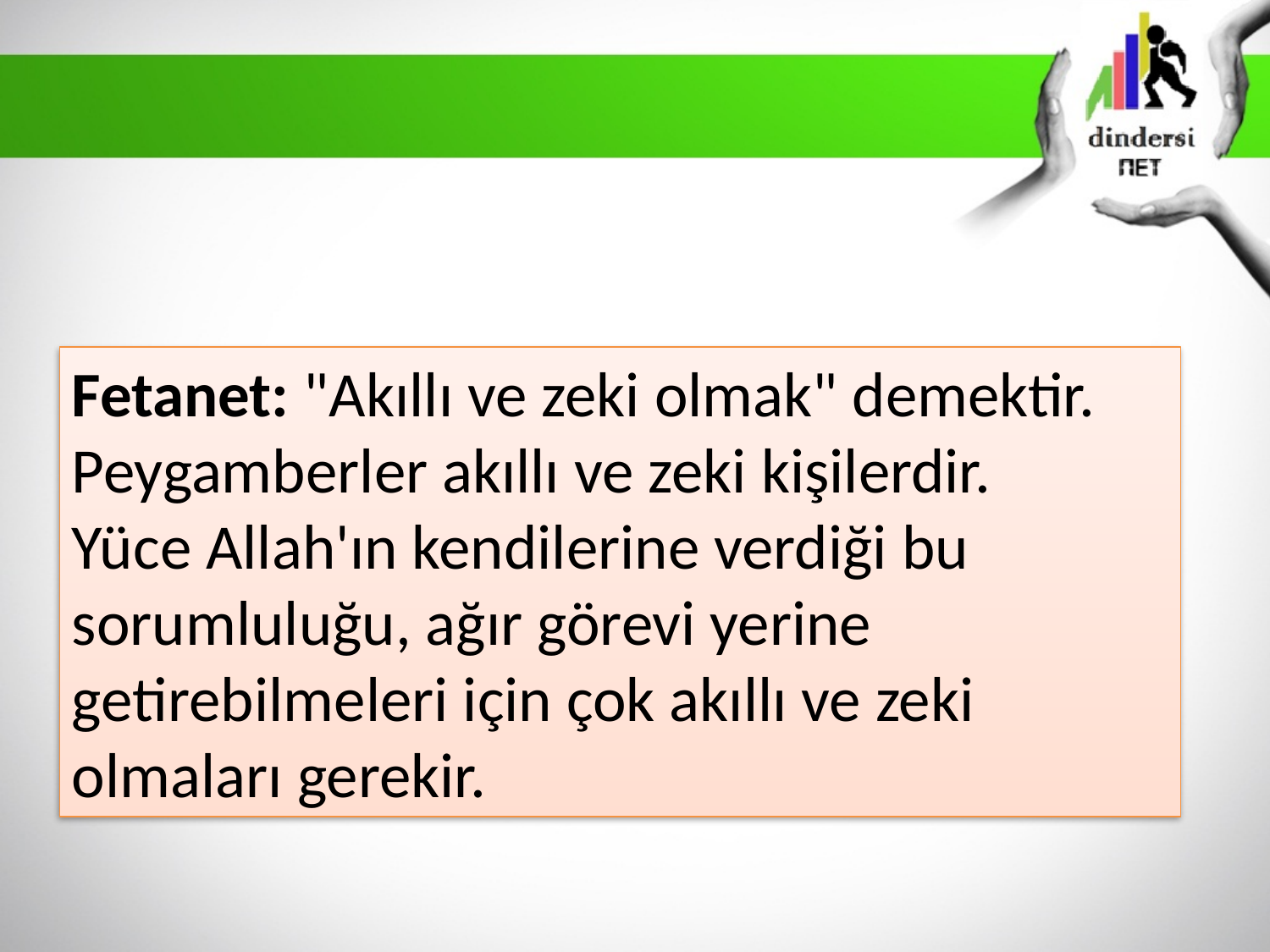

Fetanet: "Akıllı ve zeki olmak" demektir. Peygamberler akıllı ve zeki kişilerdir.
Yüce Allah'ın kendilerine verdiği bu sorumluluğu, ağır görevi yerine getirebilmeleri için çok akıllı ve zeki olmaları gerekir.